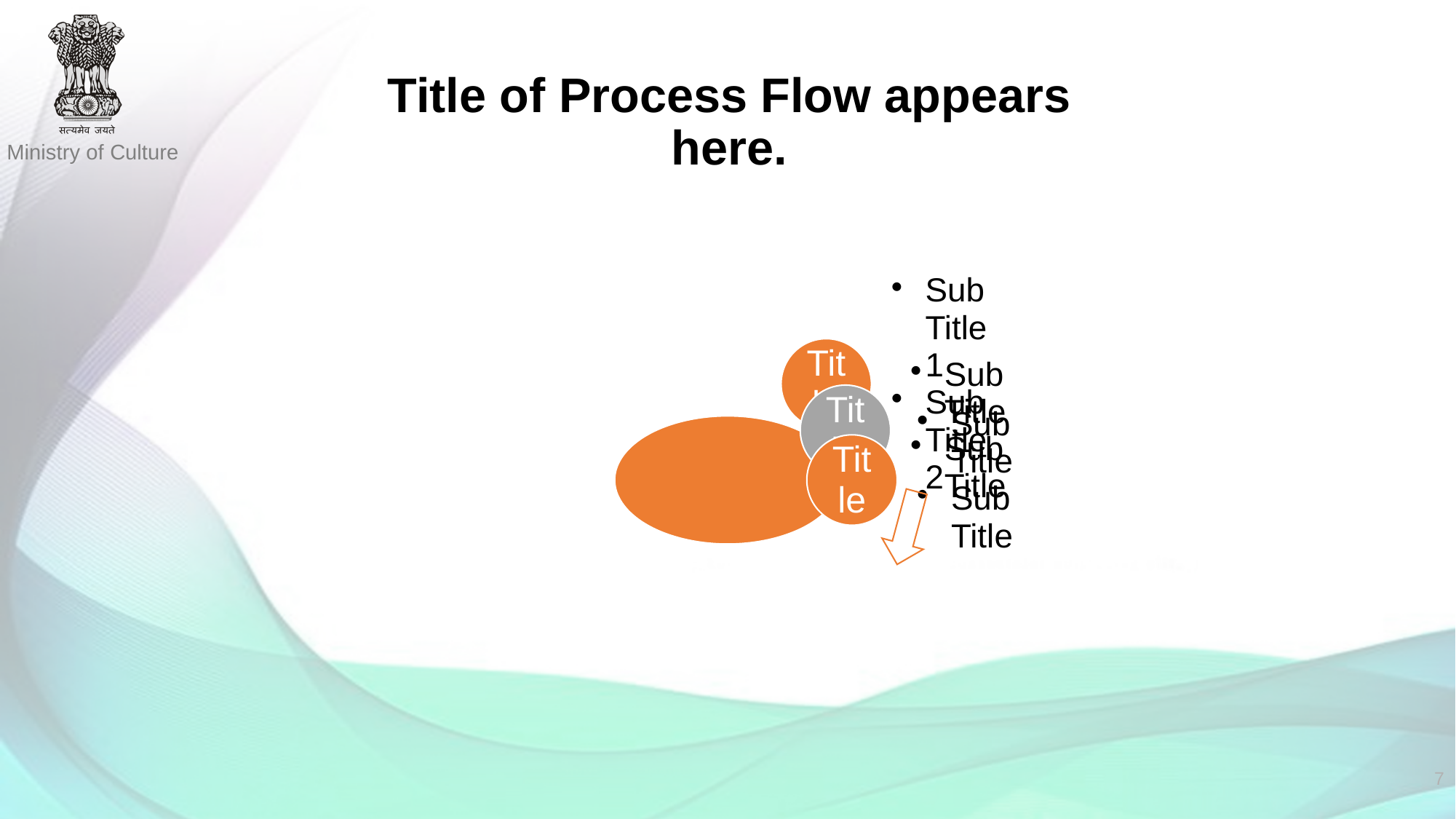

Title of Process Flow appears here.
Title
Title
Sub Title
Sub Title
Title
Sub Title
Sub Title
7